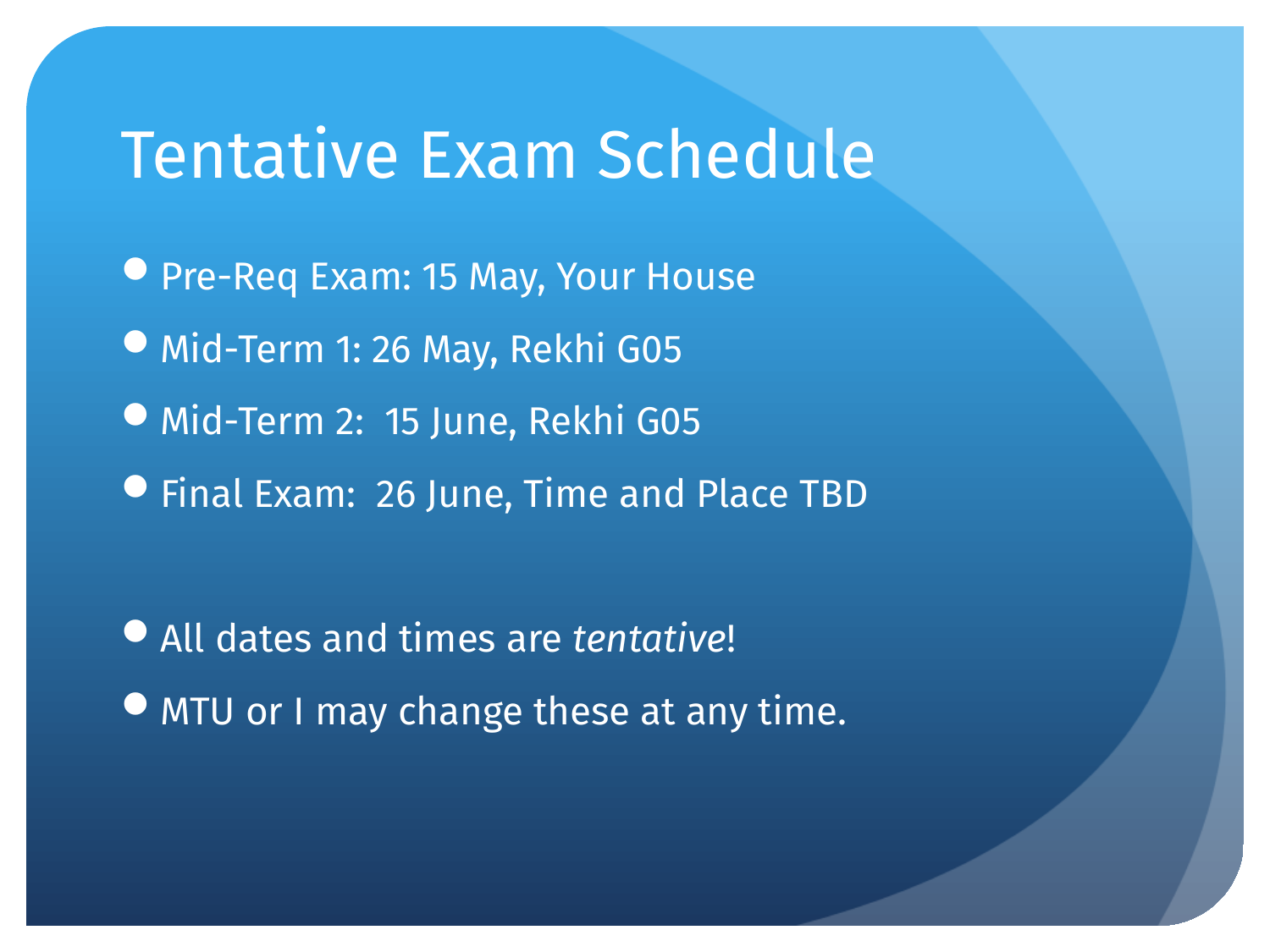

# Tentative Exam Schedule
Pre-Req Exam: 15 May, Your House
Mid-Term 1: 26 May, Rekhi G05
Mid-Term 2:  15 June, Rekhi G05
Final Exam:  26 June, Time and Place TBD

All dates and times are tentative!
MTU or I may change these at any time.